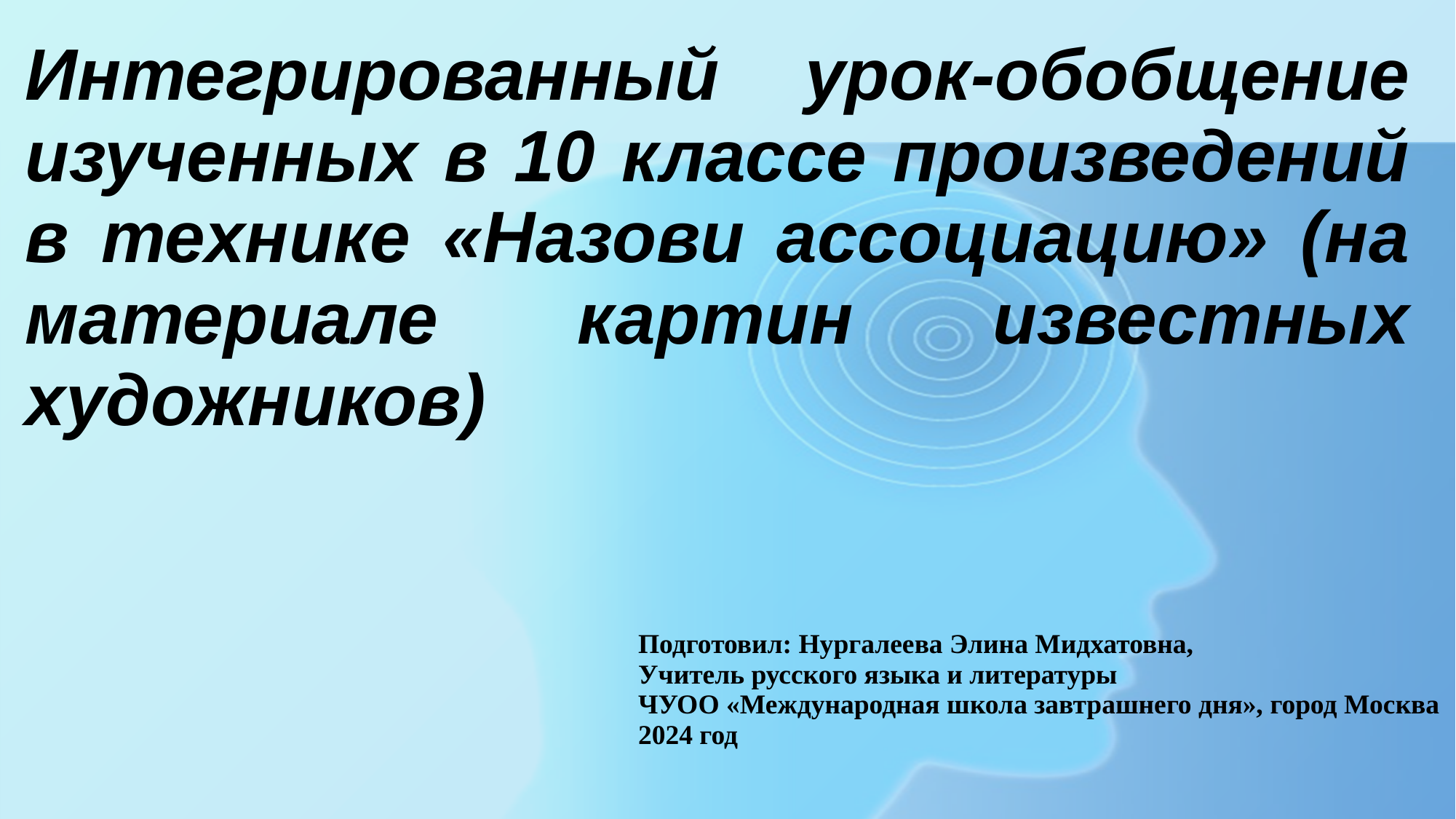

| Интегрированный урок-обобщение изученных в 10 классе произведений в технике «Назови ассоциацию» (на материале картин известных художников) |
| --- |
| Подготовил: Нургалеева Элина Мидхатовна, Учитель русского языка и литературы ЧУОО «Международная школа завтрашнего дня», город Москва 2024 год |
| --- |